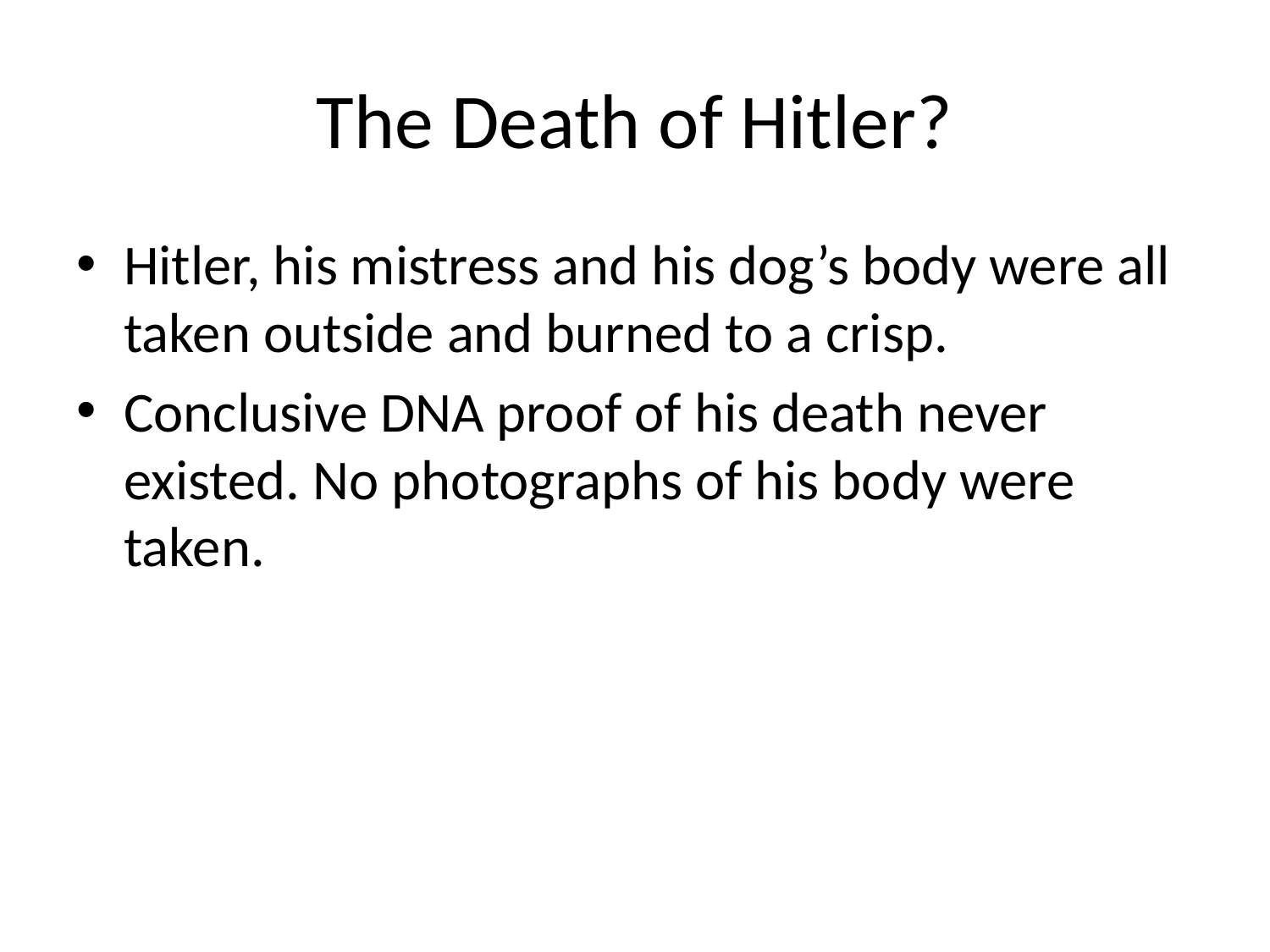

# The Death of Hitler?
Hitler, his mistress and his dog’s body were all taken outside and burned to a crisp.
Conclusive DNA proof of his death never existed. No photographs of his body were taken.